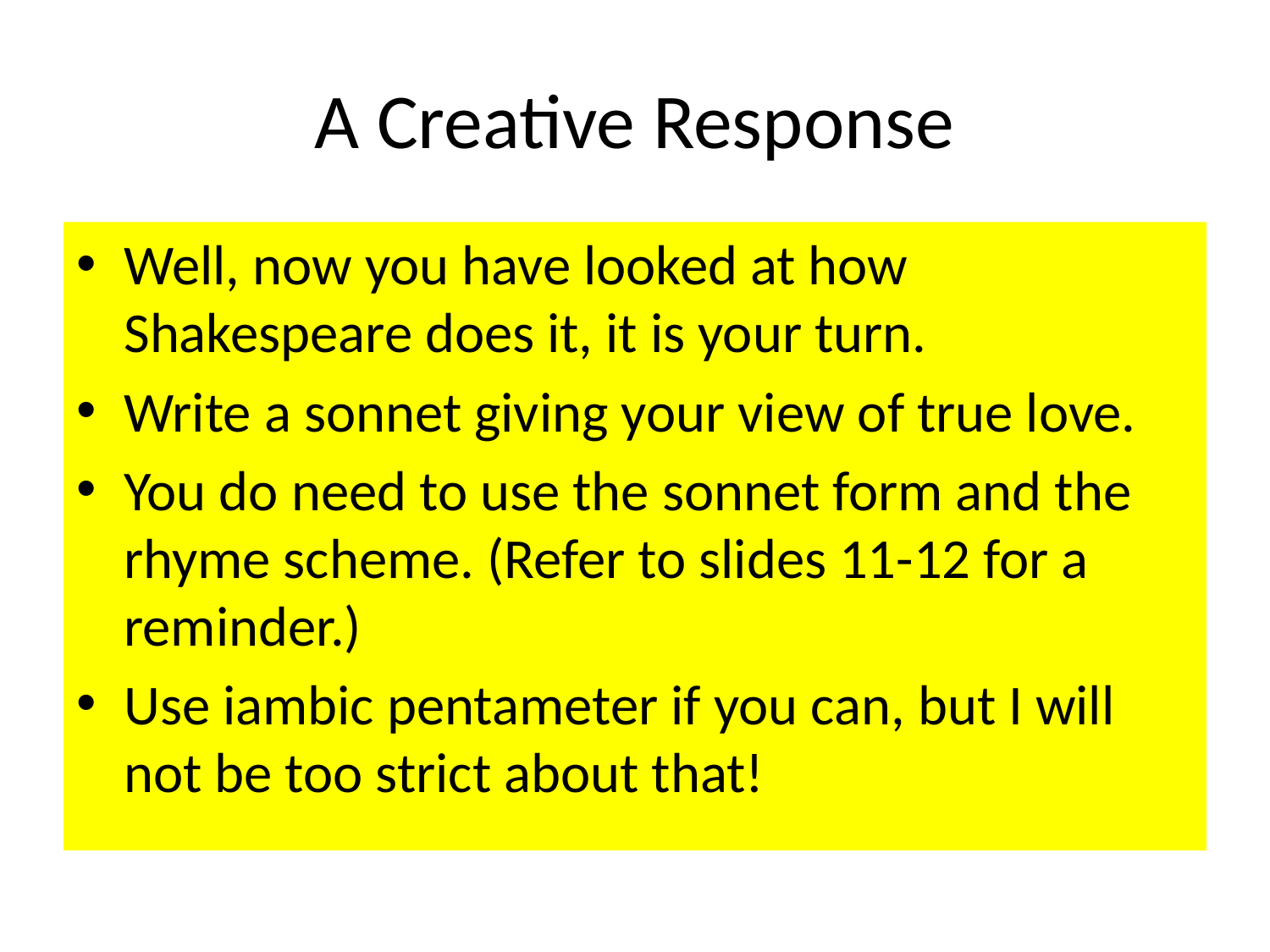

# A Creative Response
Well, now you have looked at how Shakespeare does it, it is your turn.
Write a sonnet giving your view of true love.
You do need to use the sonnet form and the rhyme scheme. (Refer to slides 11-12 for a reminder.)
Use iambic pentameter if you can, but I will not be too strict about that!